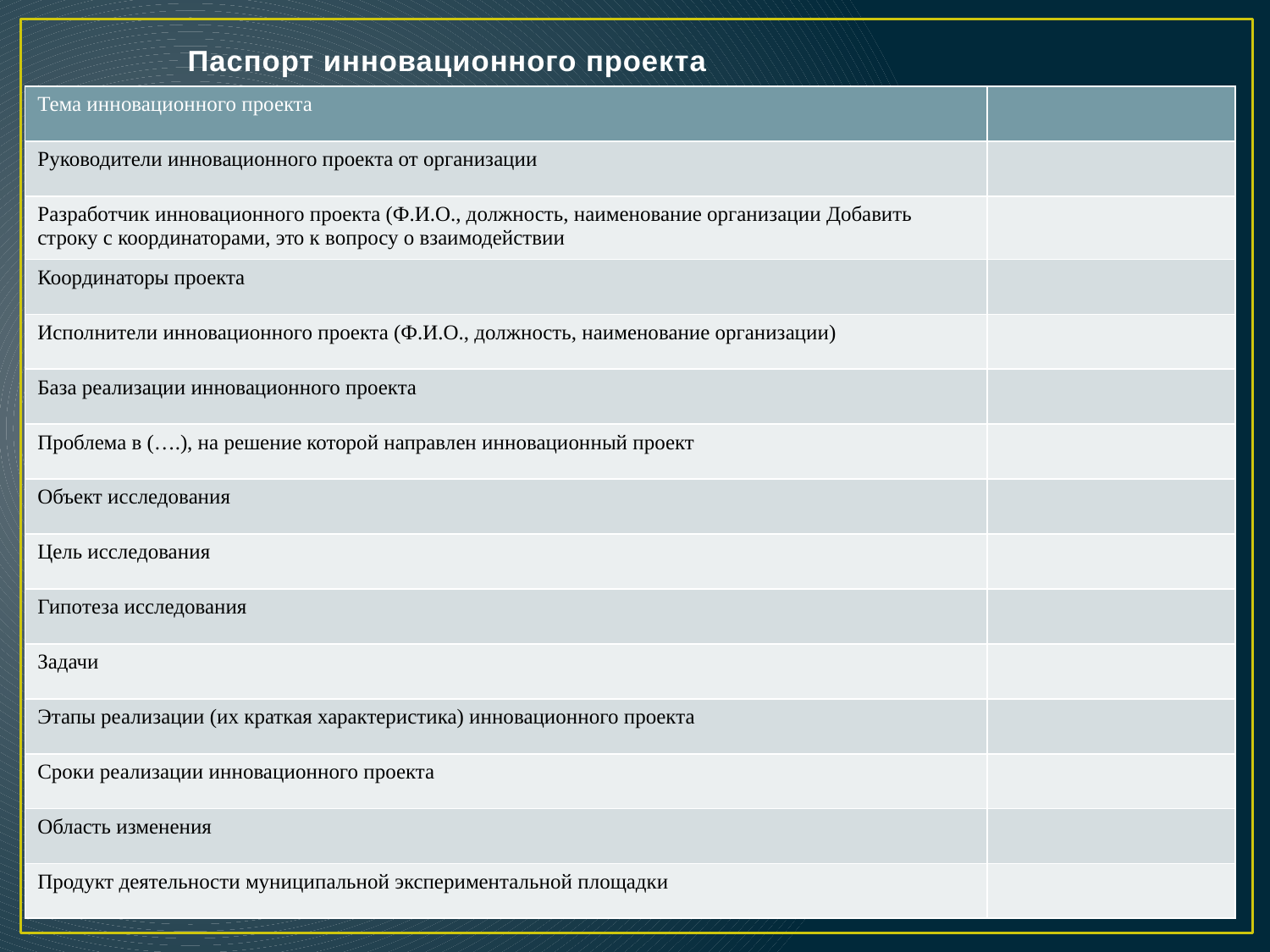

# Паспорт инновационного проекта
| Тема инновационного проекта |  |
| --- | --- |
| Руководители инновационного проекта от организации |  |
| Разработчик инновационного проекта (Ф.И.О., должность, наименование организации Добавить строку с координаторами, это к вопросу о взаимодействии |  |
| Координаторы проекта |  |
| Исполнители инновационного проекта (Ф.И.О., должность, наименование организации) |  |
| База реализации инновационного проекта |  |
| Проблема в (….), на решение которой направлен инновационный проект |  |
| Объект исследования |  |
| Цель исследования |  |
| Гипотеза исследования |  |
| Задачи |  |
| Этапы реализации (их краткая характеристика) инновационного проекта |  |
| Сроки реализации инновационного проекта |  |
| Область изменения |  |
| Продукт деятельности муниципальной экспериментальной площадки |  |